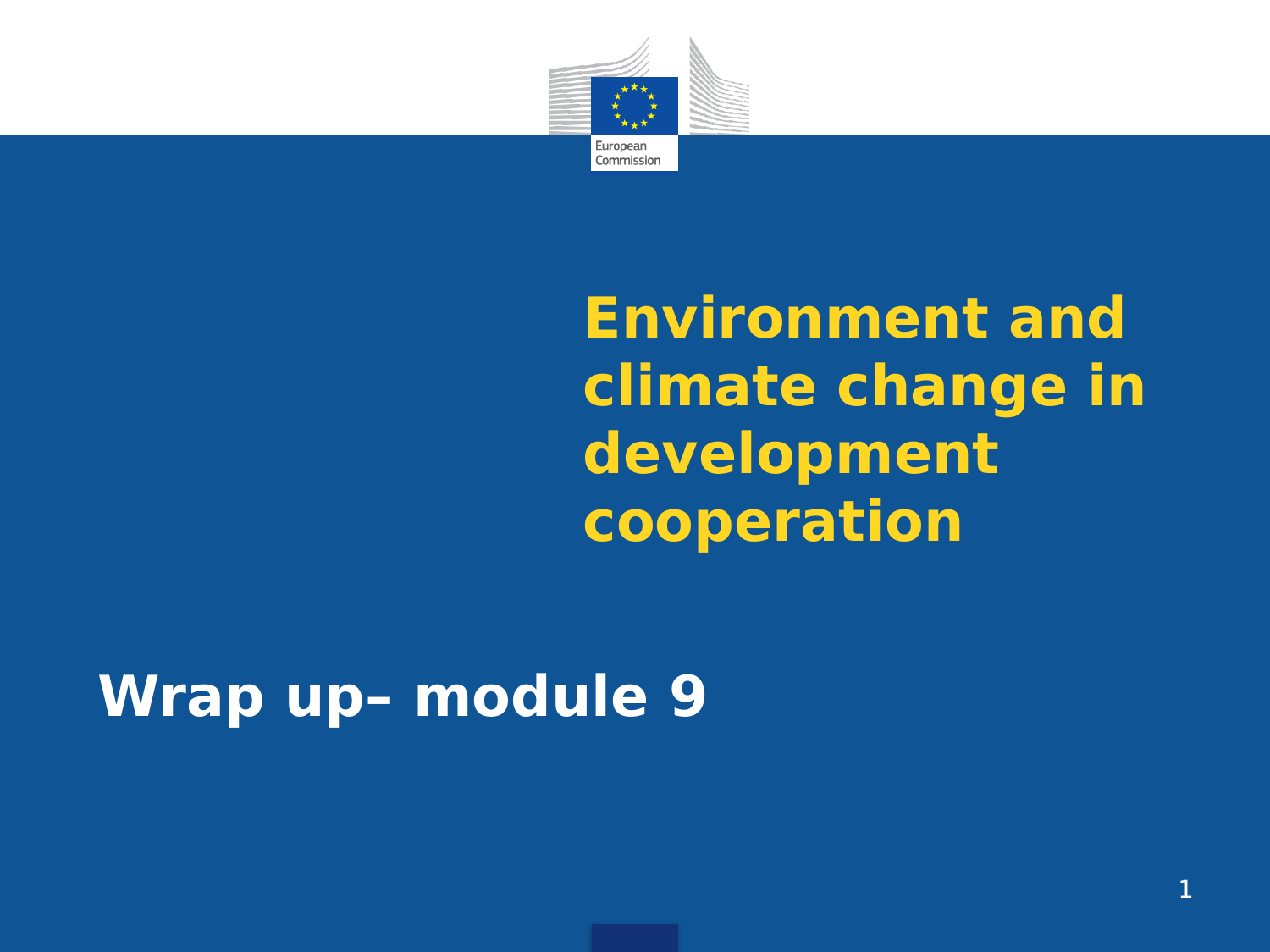

# Environment and climate change in development cooperation
Wrap up– module 9
1